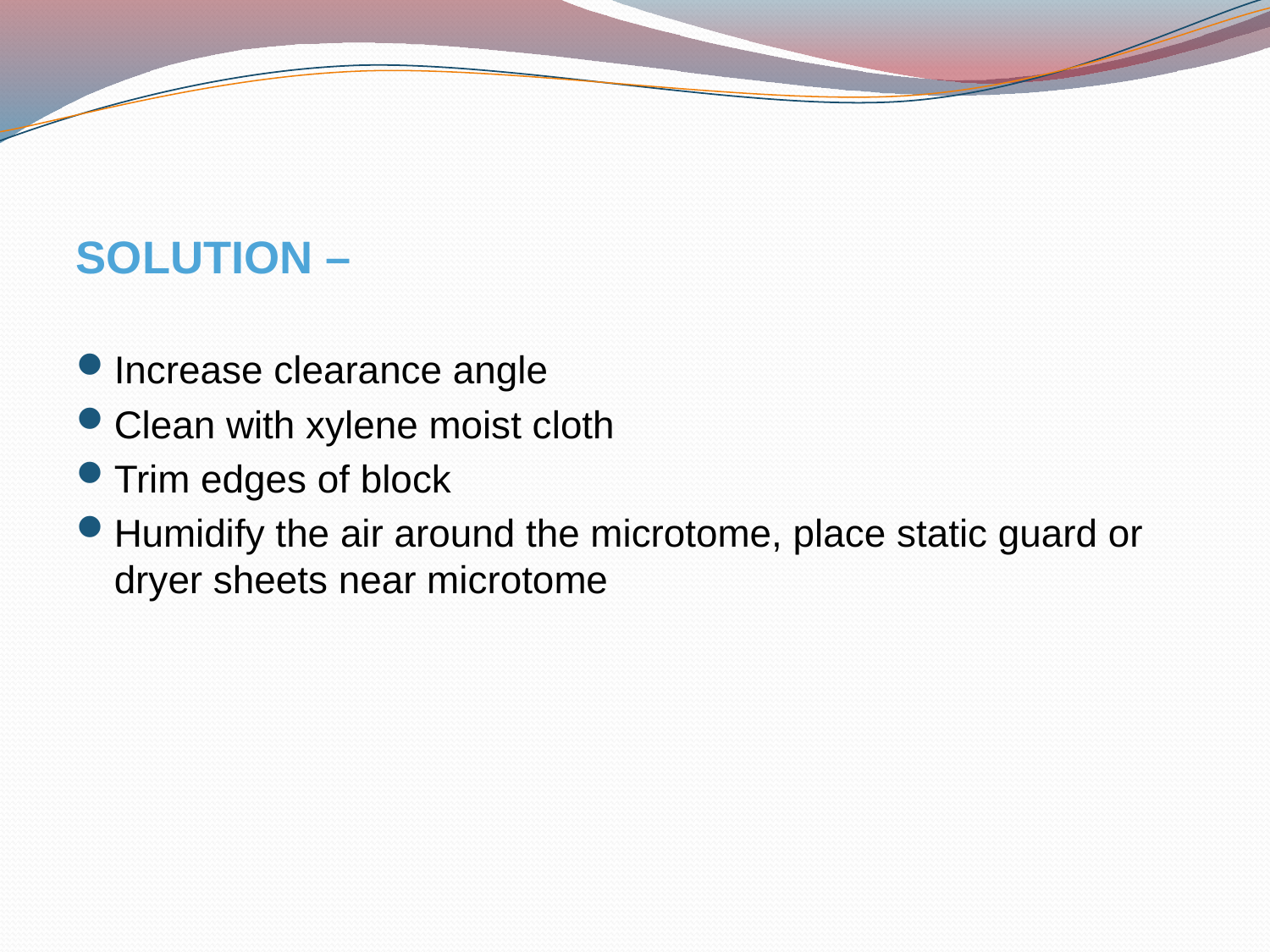

SOLUTION –

Increase clearance angle
Clean with xylene moist cloth
Trim edges of block
Humidify the air around the microtome, place static guard or dryer sheets near microtome